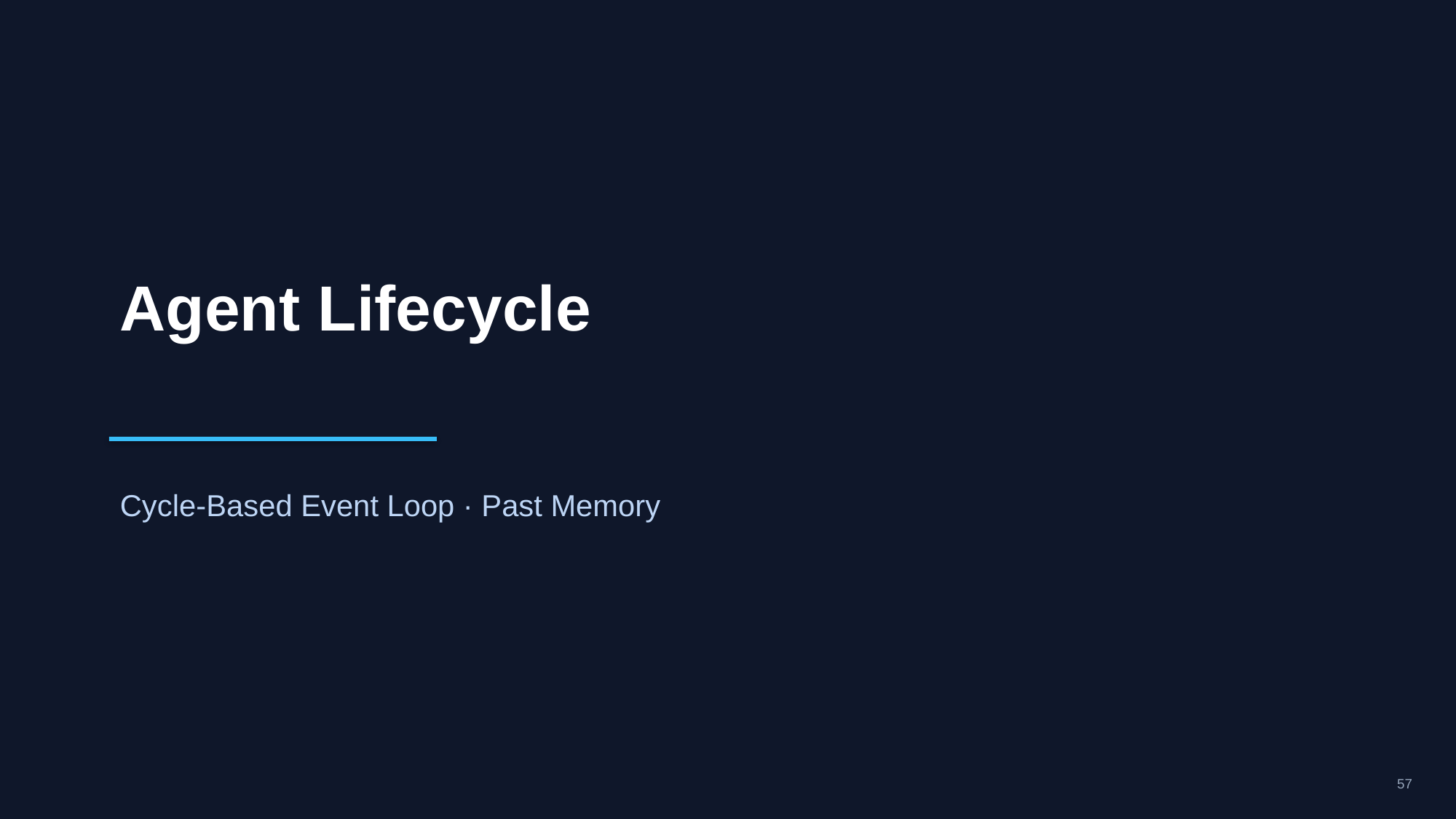

Agent Lifecycle

Cycle-Based Event Loop · Past Memory
57